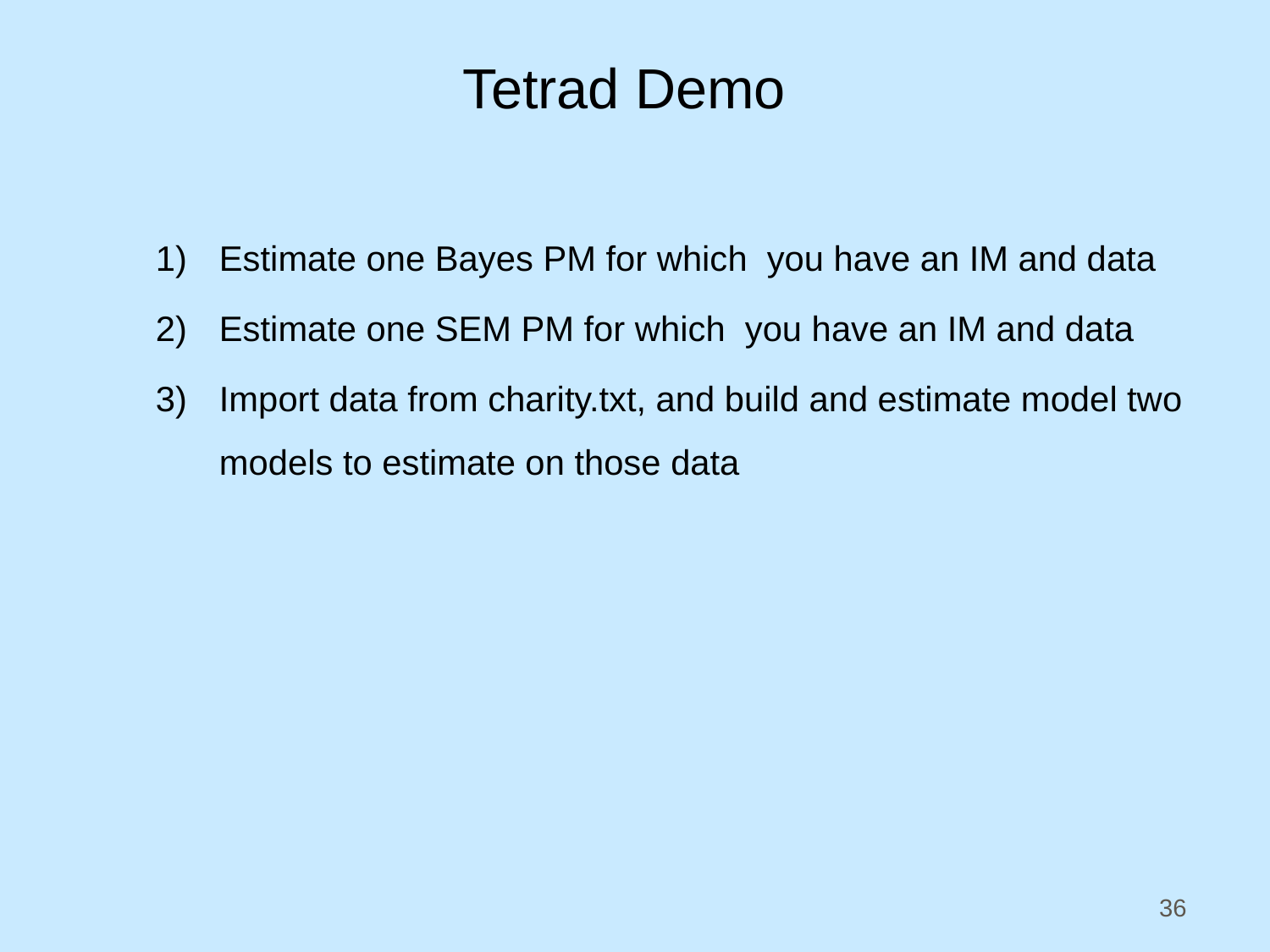

# Tetrad Demo
Estimate one Bayes PM for which  you have an IM and data
Estimate one SEM PM for which  you have an IM and data
Import data from charity.txt, and build and estimate model two models to estimate on those data
36